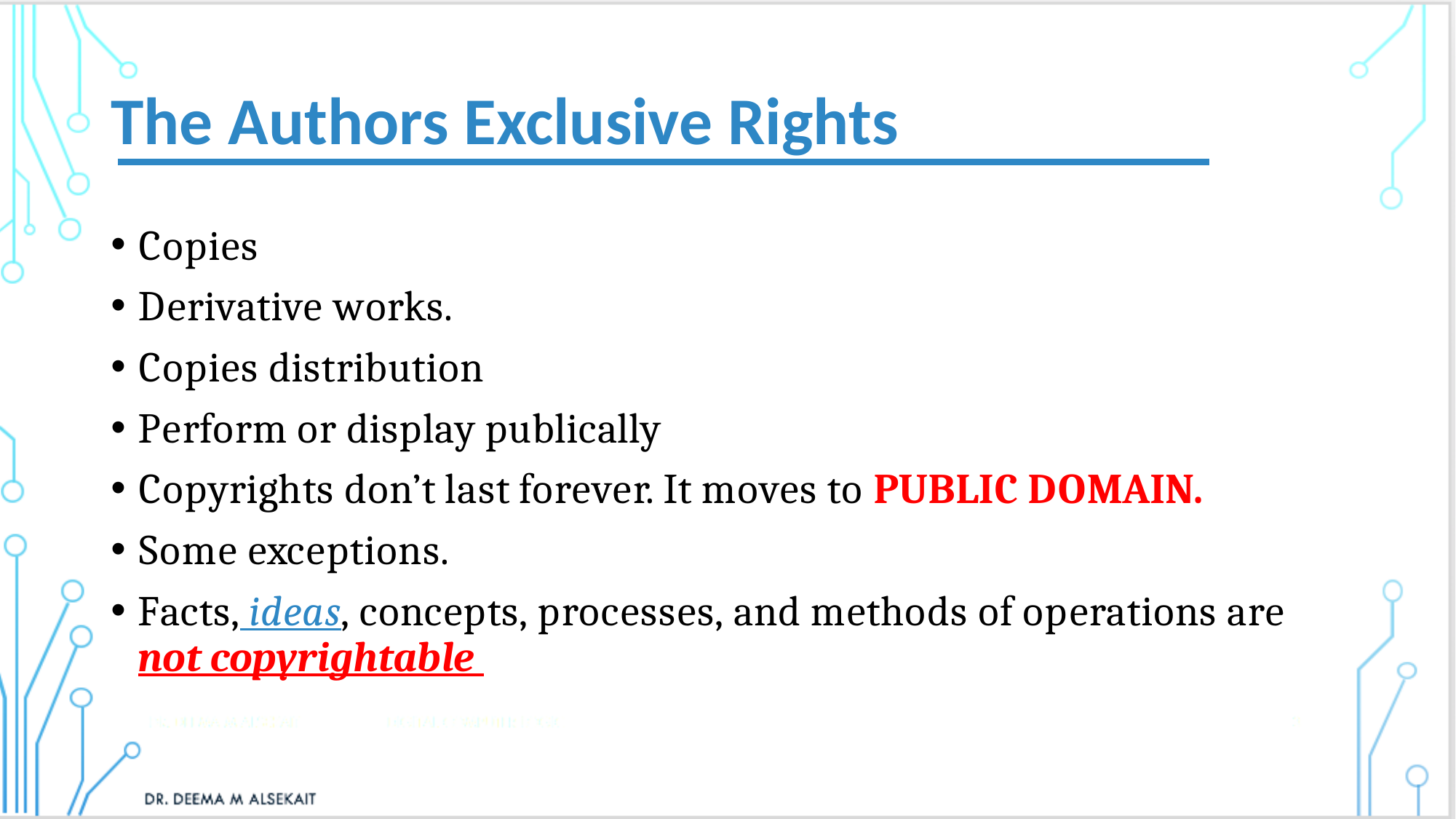

# The Authors Exclusive Rights
Copies
Derivative works.
Copies distribution
Perform or display publically
Copyrights don’t last forever. It moves to PUBLIC DOMAIN.
Some exceptions.
Facts, ideas, concepts, processes, and methods of operations are not copyrightable